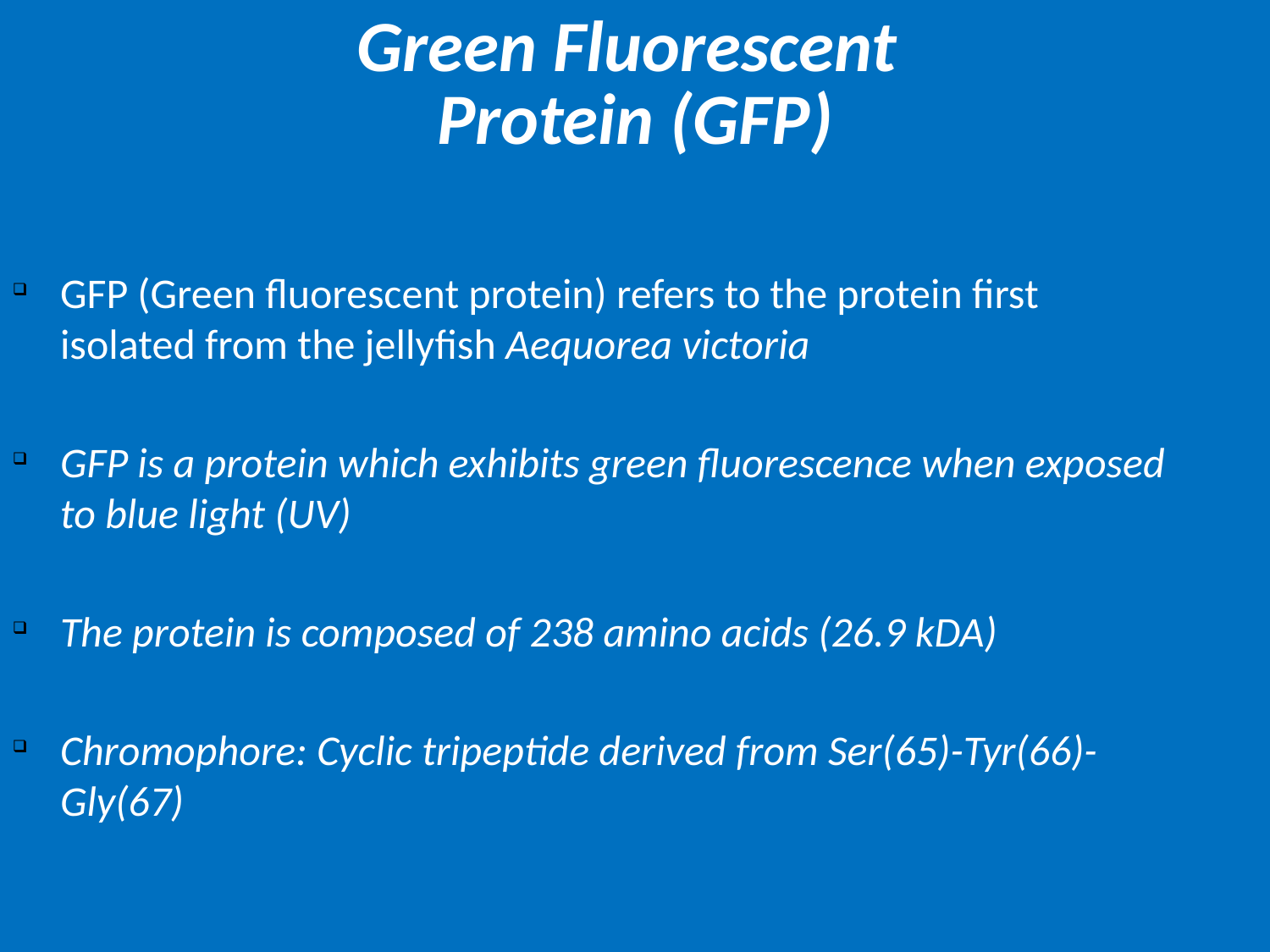

# Green Fluorescent Protein (GFP)
GFP (Green fluorescent protein) refers to the protein first isolated from the jellyfish Aequorea victoria

GFP is a protein which exhibits green fluorescence when exposed to blue light (UV)

The protein is composed of 238 amino acids (26.9 kDA)

Chromophore: Cyclic tripeptide derived from Ser(65)-Tyr(66)-Gly(67)